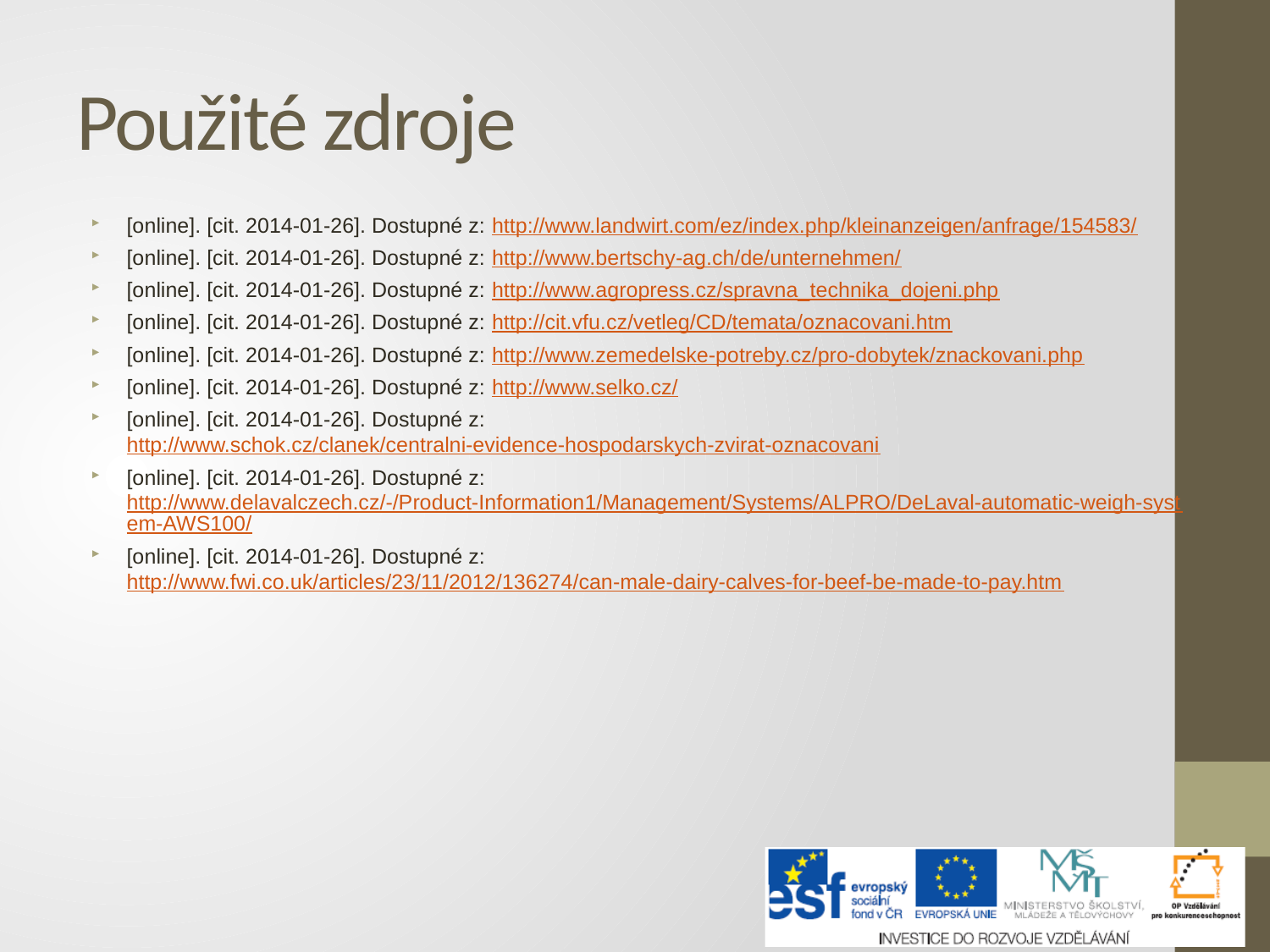

# Použité zdroje
[online]. [cit. 2014-01-26]. Dostupné z: http://www.landwirt.com/ez/index.php/kleinanzeigen/anfrage/154583/
[online]. [cit. 2014-01-26]. Dostupné z: http://www.bertschy-ag.ch/de/unternehmen/
[online]. [cit. 2014-01-26]. Dostupné z: http://www.agropress.cz/spravna_technika_dojeni.php
[online]. [cit. 2014-01-26]. Dostupné z: http://cit.vfu.cz/vetleg/CD/temata/oznacovani.htm
[online]. [cit. 2014-01-26]. Dostupné z: http://www.zemedelske-potreby.cz/pro-dobytek/znackovani.php
[online]. [cit. 2014-01-26]. Dostupné z: http://www.selko.cz/
[online]. [cit. 2014-01-26]. Dostupné z: http://www.schok.cz/clanek/centralni-evidence-hospodarskych-zvirat-oznacovani
[online]. [cit. 2014-01-26]. Dostupné z: http://www.delavalczech.cz/-/Product-Information1/Management/Systems/ALPRO/DeLaval-automatic-weigh-system-AWS100/
[online]. [cit. 2014-01-26]. Dostupné z: http://www.fwi.co.uk/articles/23/11/2012/136274/can-male-dairy-calves-for-beef-be-made-to-pay.htm